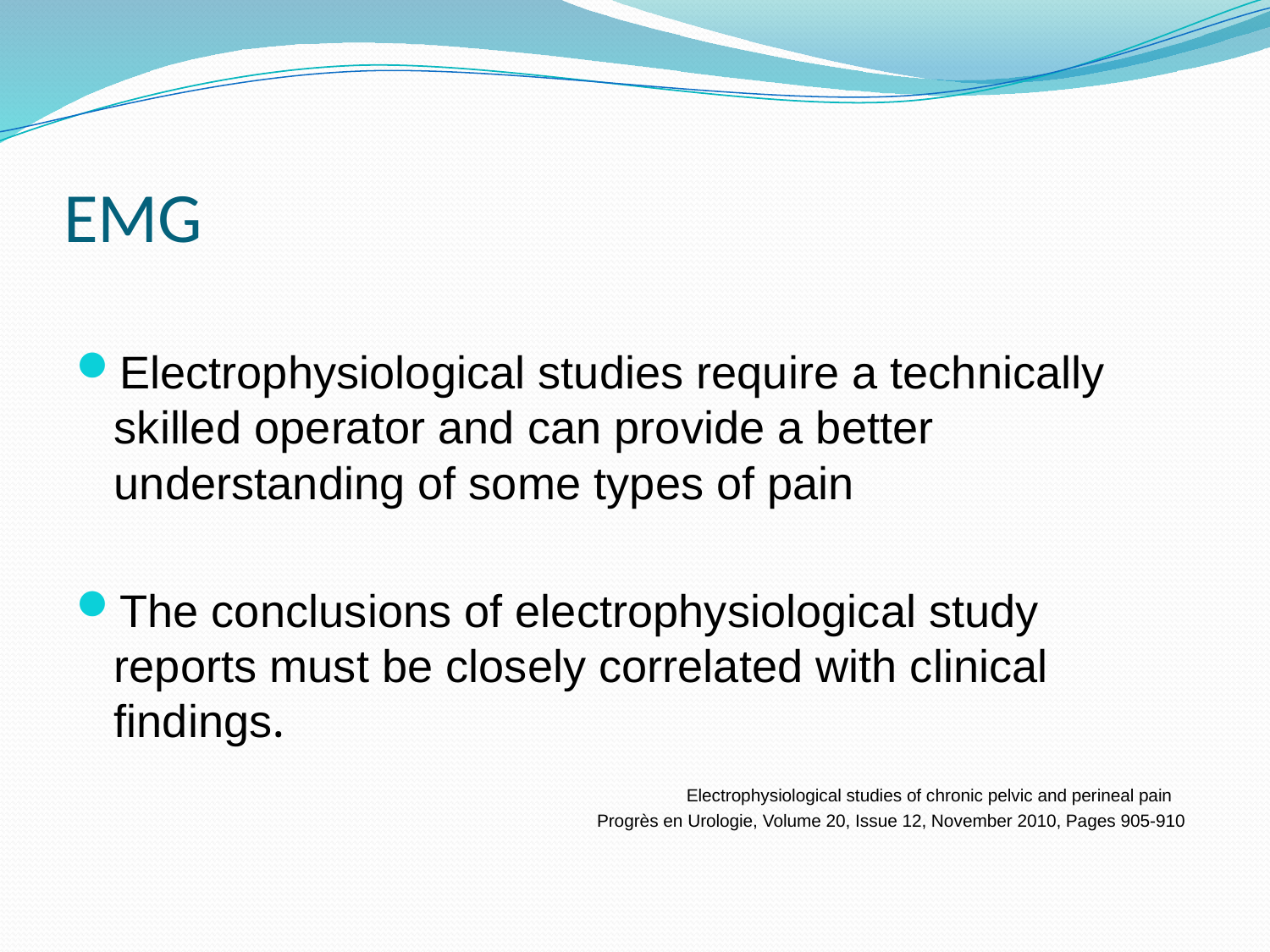

# EMG

Electrophysiological studies require a technically skilled operator and can provide a better understanding of some types of pain

The conclusions of electrophysiological study reports must be closely correlated with clinical findings.

                                                                                                       Electrophysiological studies of chronic pelvic and perineal pain
                                                                                                           Progrès en Urologie, Volume 20, Issue 12, November 2010, Pages 905-910